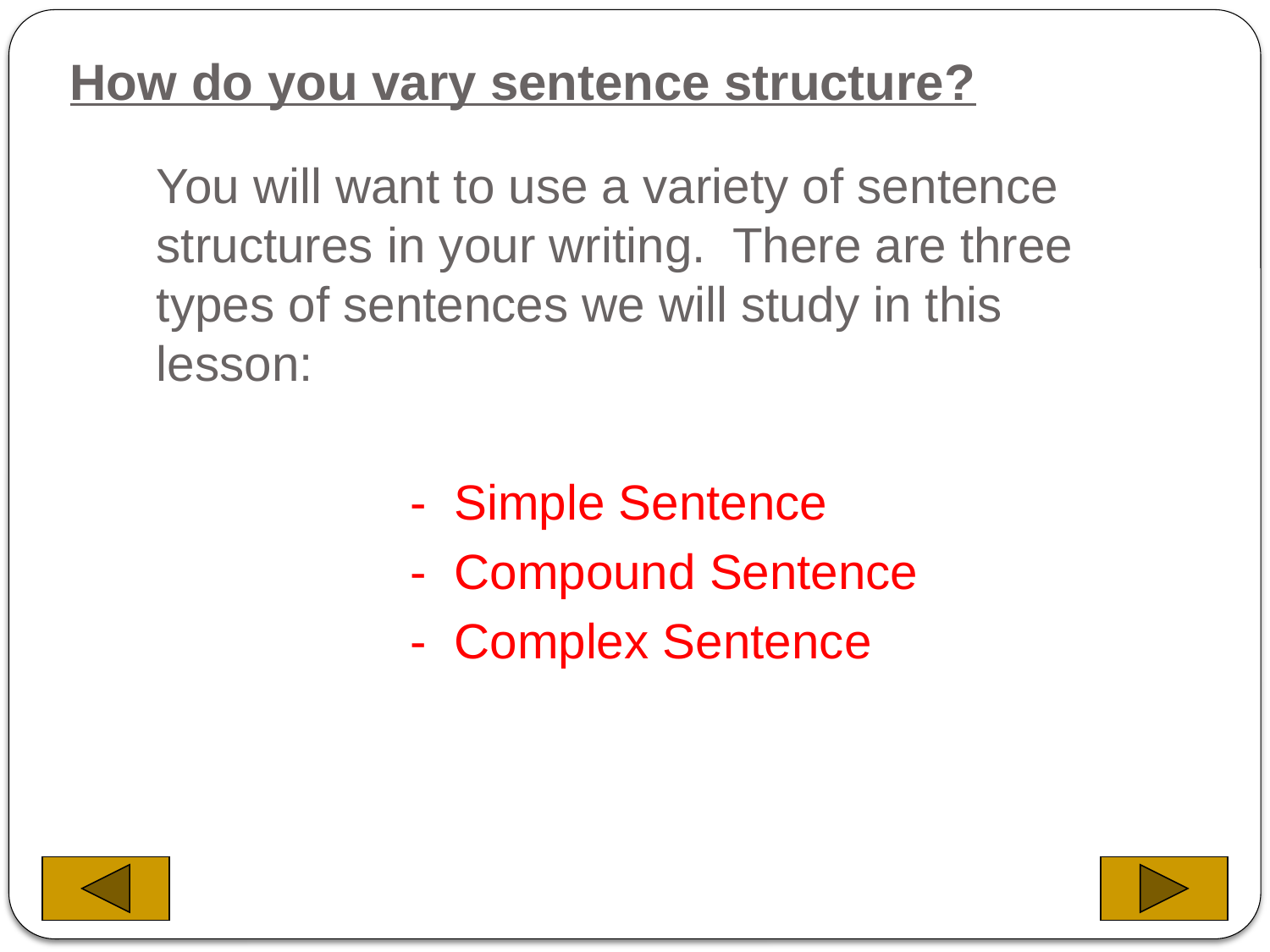

# How do you vary sentence structure?
	You will want to use a variety of sentence structures in your writing.  There are three types of sentences we will study in this lesson:

			-  Simple Sentence
			-  Compound Sentence
			-  Complex Sentence